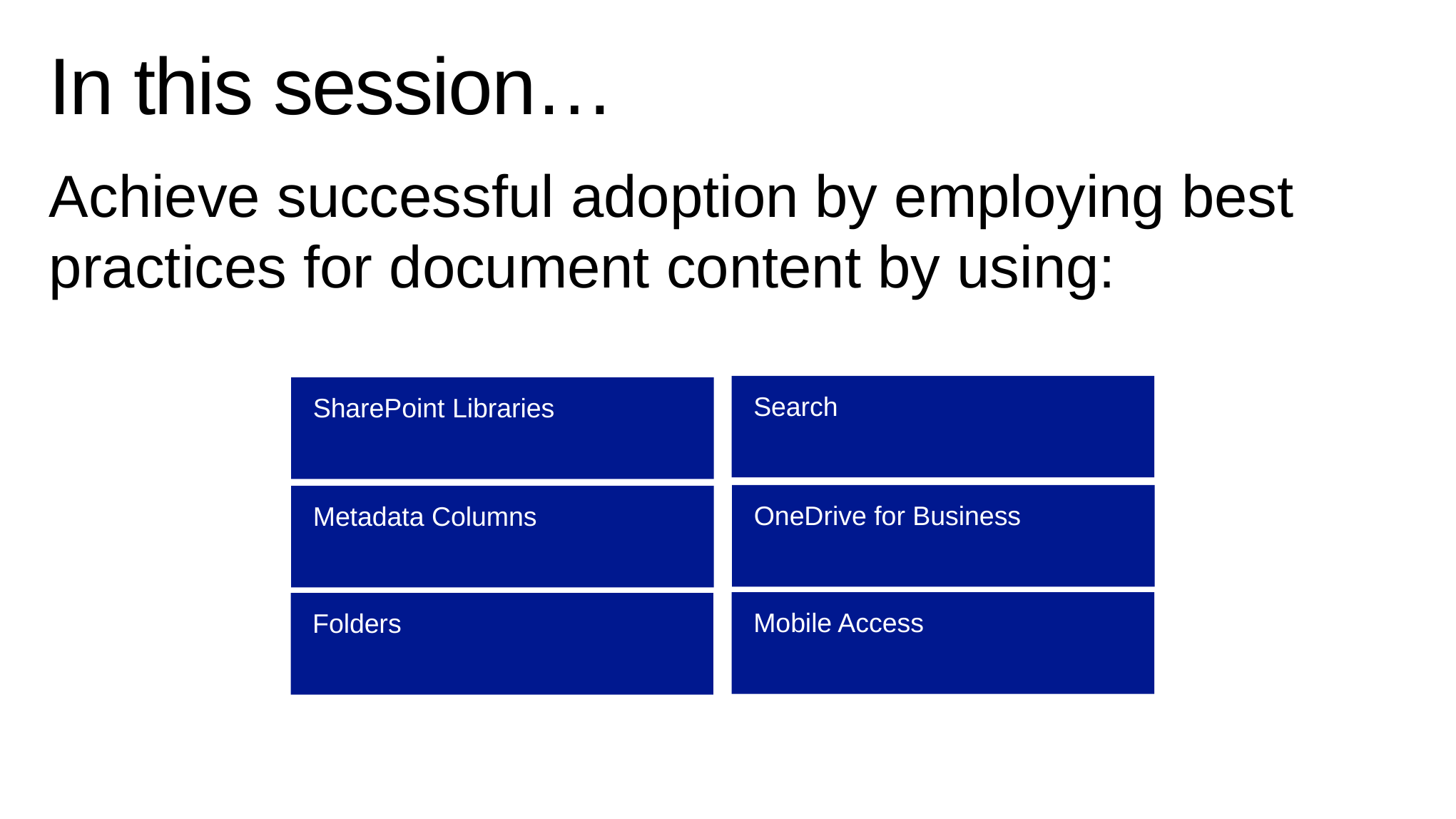

# In this session…
Achieve successful adoption by employing best practices for document content by using:

Search

SharePoint Libraries
OneDrive for Business

Metadata Columns

Mobile Access
Folders